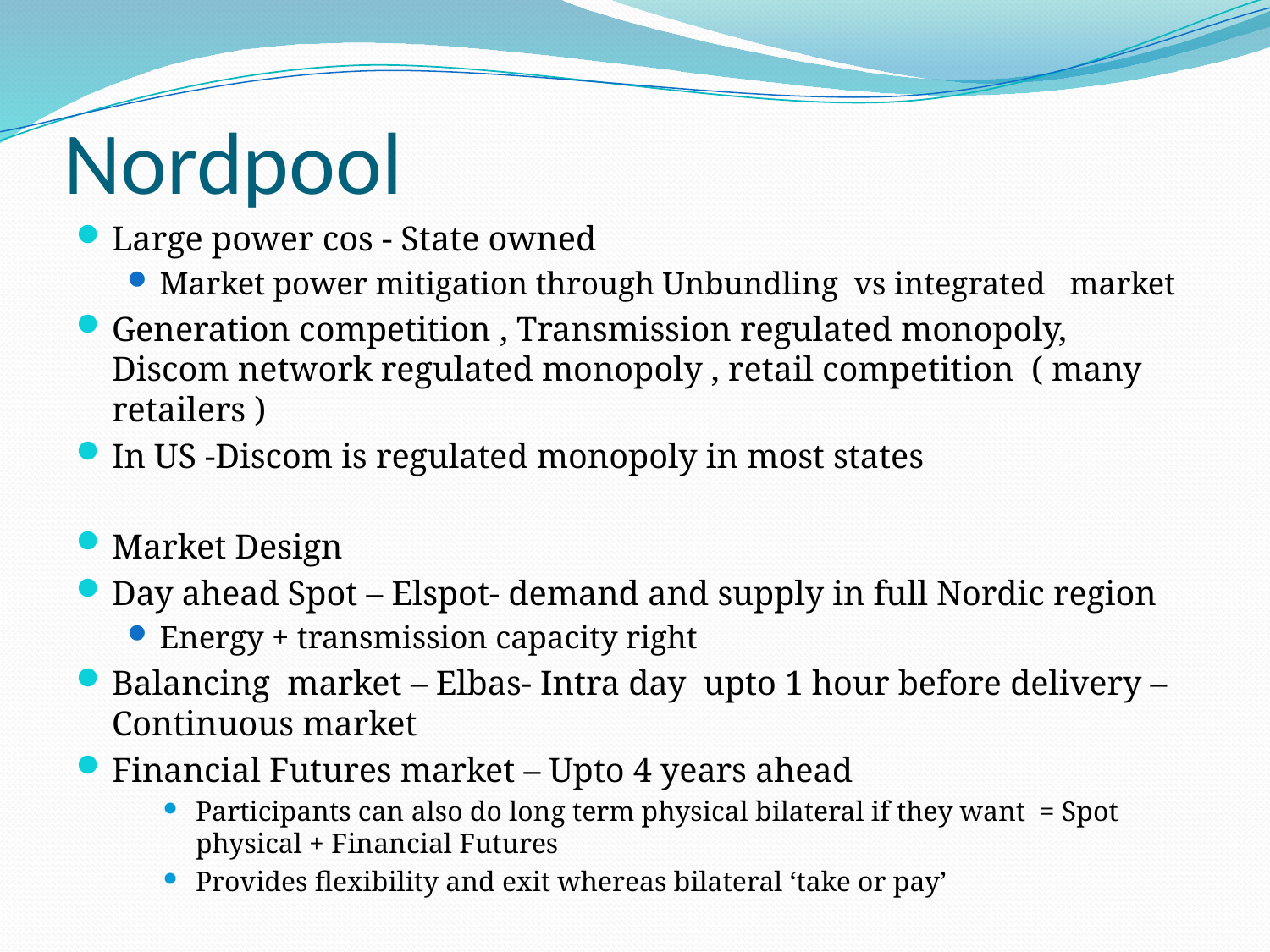

# Nordpool
Large power cos - State owned
Market power mitigation through Unbundling  vs integrated   market
Generation competition , Transmission regulated monopoly, Discom network regulated monopoly , retail competition  ( many retailers )
In US -Discom is regulated monopoly in most states

Market Design
Day ahead Spot – Elspot- demand and supply in full Nordic region
Energy + transmission capacity right
Balancing  market – Elbas- Intra day  upto 1 hour before delivery – Continuous market
Financial Futures market – Upto 4 years ahead
Participants can also do long term physical bilateral if they want  = Spot physical + Financial Futures
Provides flexibility and exit whereas bilateral ‘take or pay’